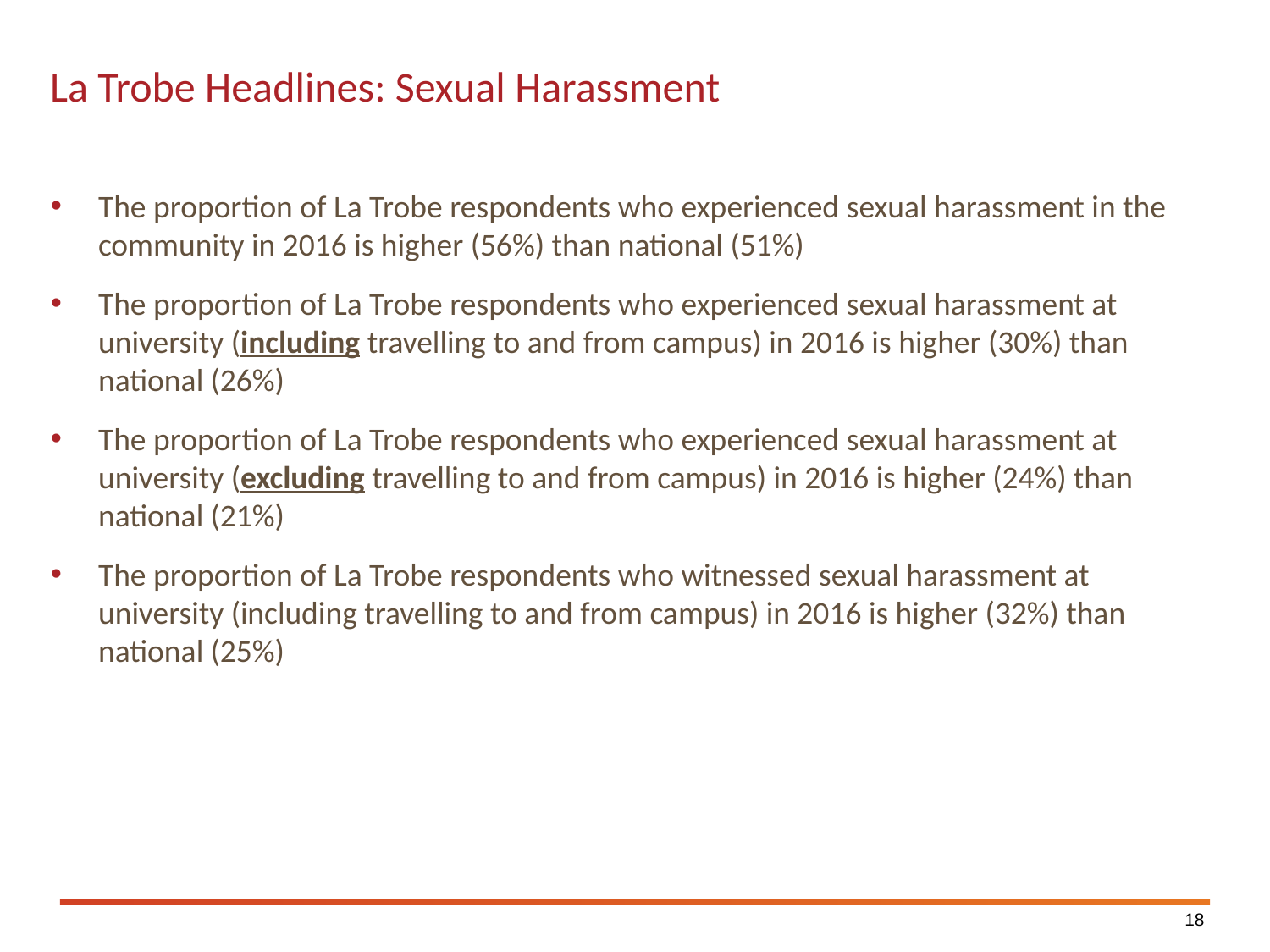

# La Trobe Headlines: Sexual Harassment
The proportion of La Trobe respondents who experienced sexual harassment in the community in 2016 is higher (56%) than national (51%)
The proportion of La Trobe respondents who experienced sexual harassment at university (including travelling to and from campus) in 2016 is higher (30%) than national (26%)
The proportion of La Trobe respondents who experienced sexual harassment at university (excluding travelling to and from campus) in 2016 is higher (24%) than national (21%)
The proportion of La Trobe respondents who witnessed sexual harassment at university (including travelling to and from campus) in 2016 is higher (32%) than national (25%)